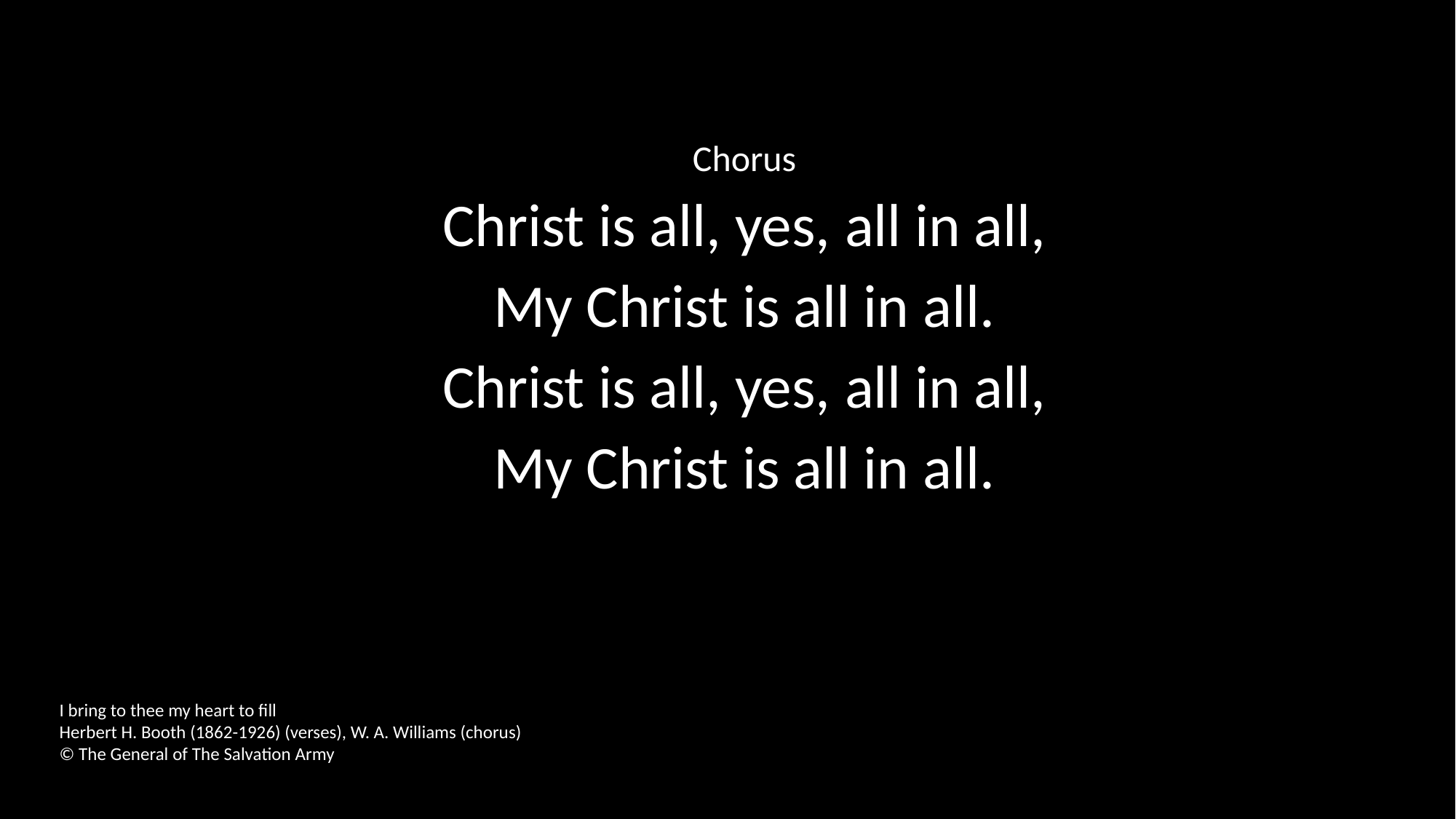

Chorus
Christ is all, yes, all in all,
My Christ is all in all.
Christ is all, yes, all in all,
My Christ is all in all.
I bring to thee my heart to fill
Herbert H. Booth (1862-1926) (verses), W. A. Williams (chorus)
© The General of The Salvation Army